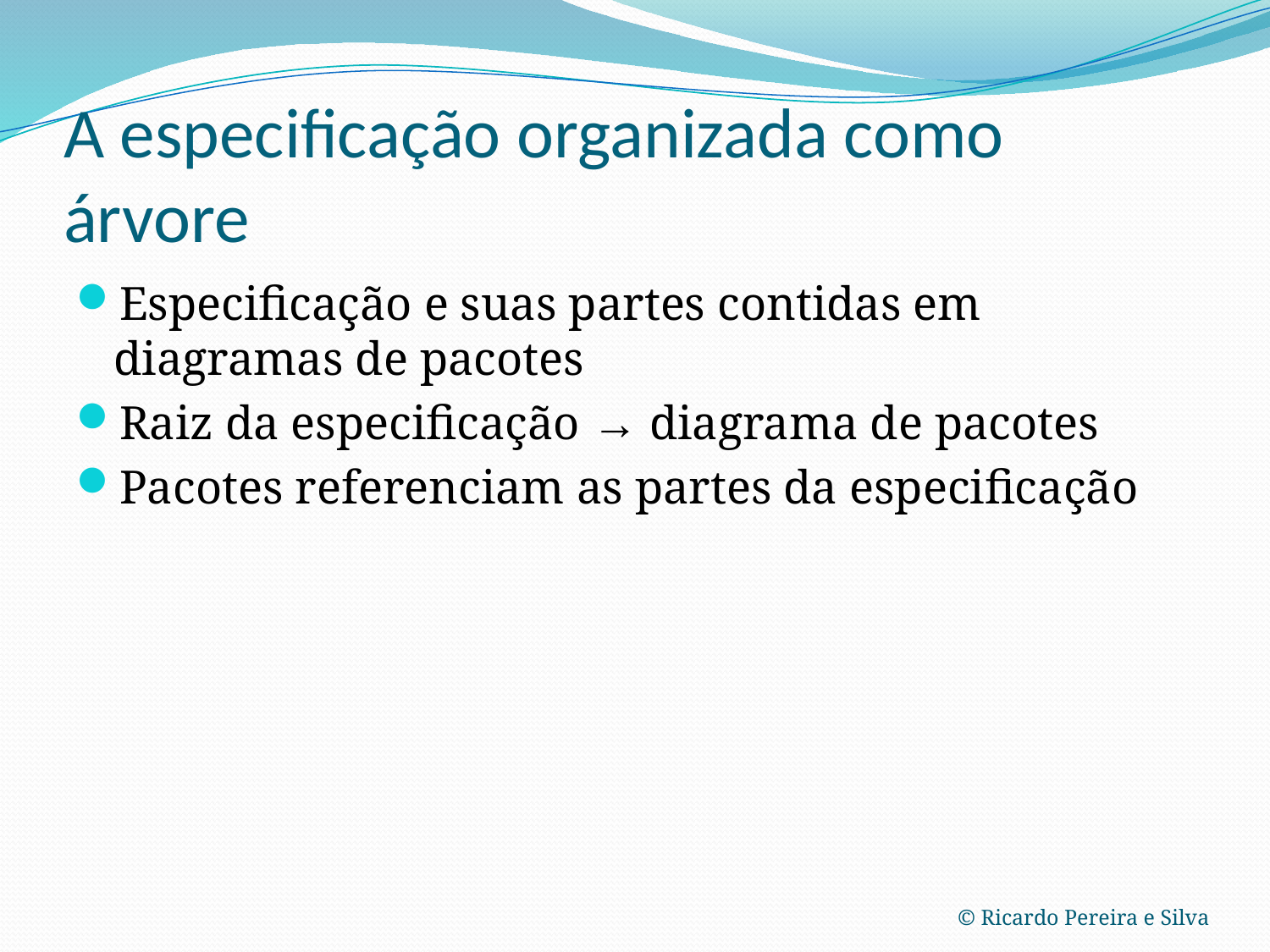

# A especificação organizada como árvore
Especificação e suas partes contidas em diagramas de pacotes
Raiz da especificação → diagrama de pacotes
Pacotes referenciam as partes da especificação
© Ricardo Pereira e Silva